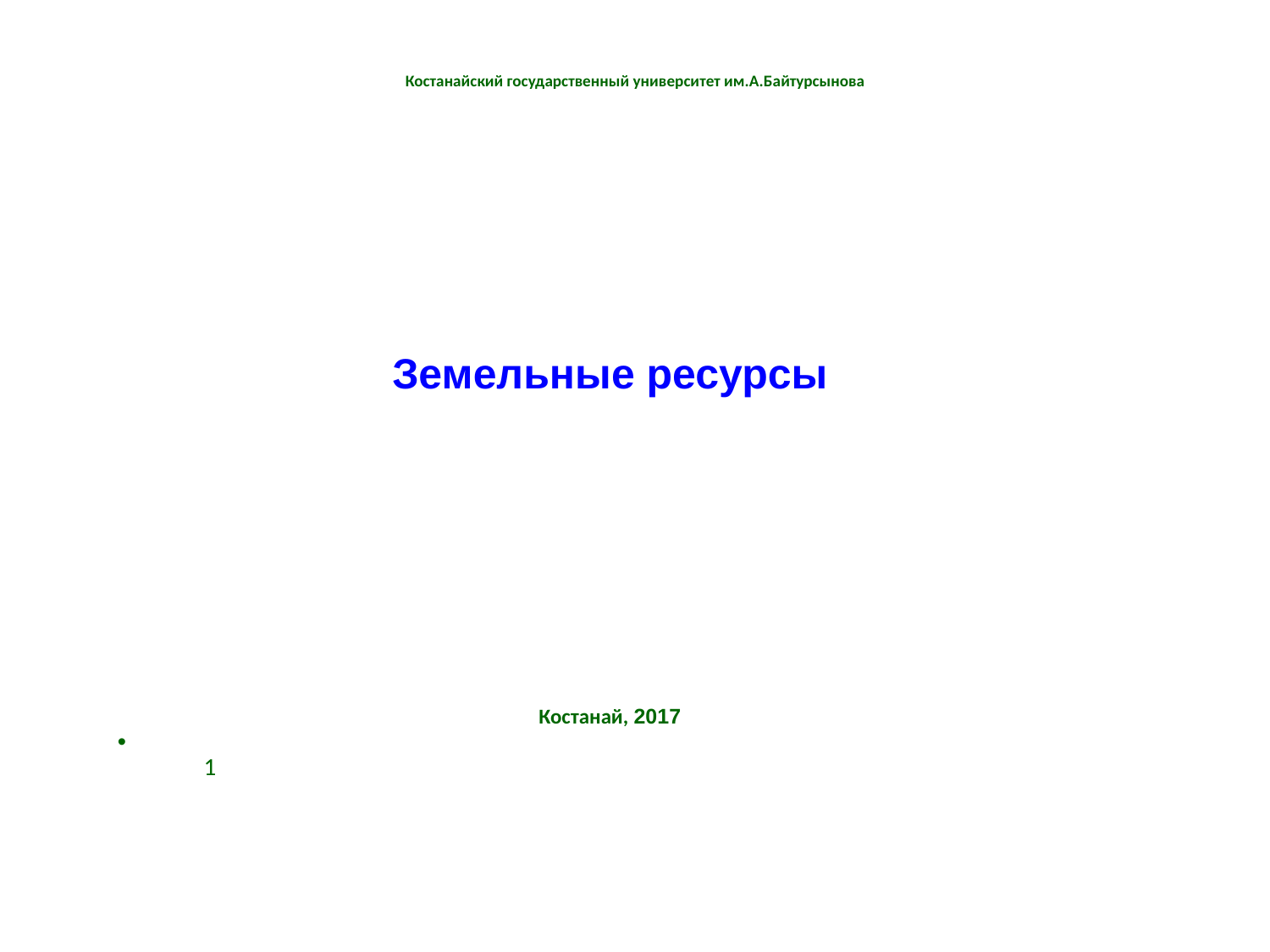

# Костанайский государственный университет им.А.Байтурсынова

Земельные ресурсы

Костанай, 2017
                                                                                                                                                                                  1